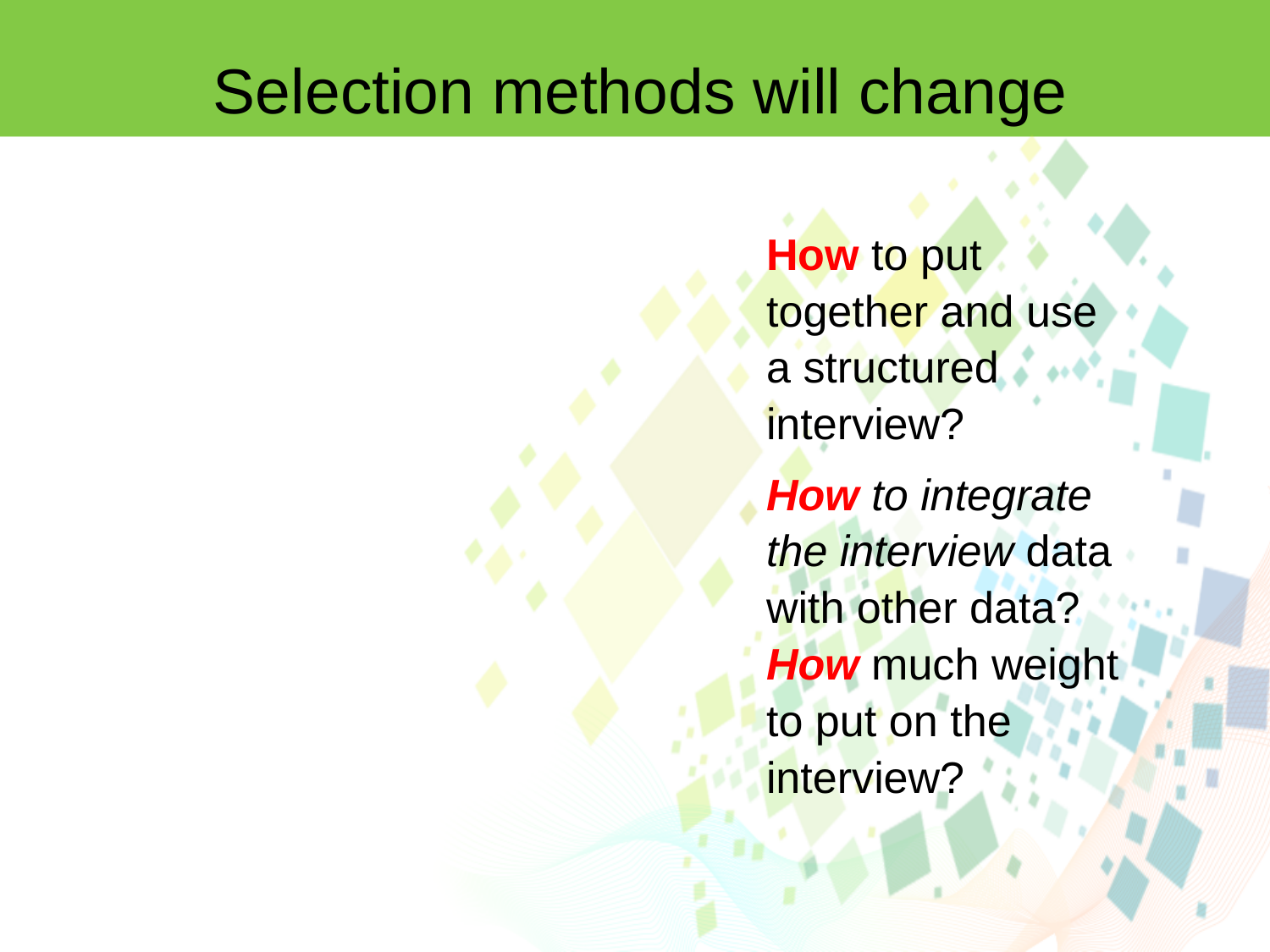

Selection methods will change
How to put together and use a structured interview?
How to integrate the interview data with other data? How much weight to put on the interview?